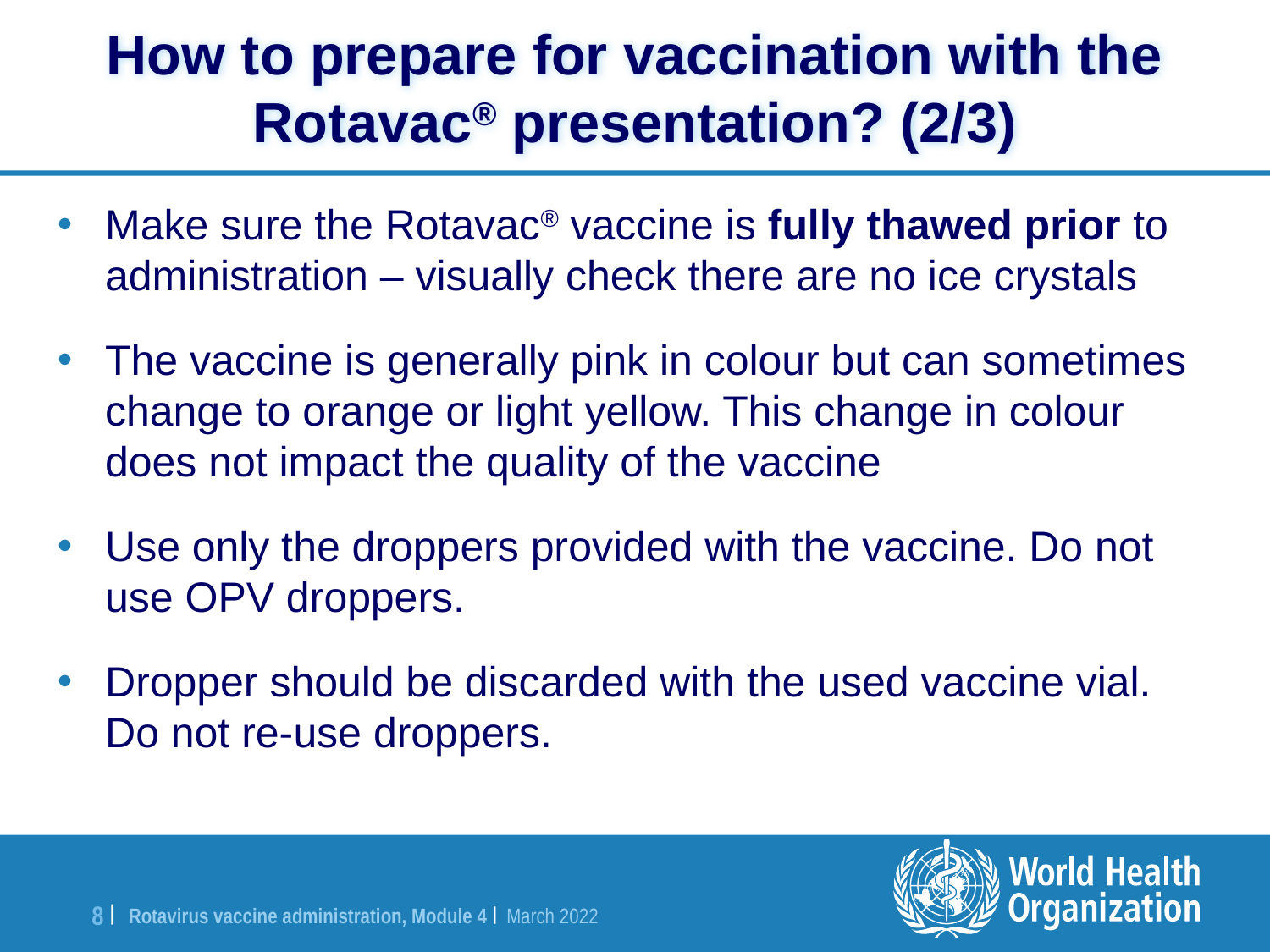

How to prepare for vaccination with the Rotavac® presentation? (2/3)
Make sure the Rotavac® vaccine is fully thawed prior to administration – visually check there are no ice crystals
The vaccine is generally pink in colour but can sometimes change to orange or light yellow. This change in colour does not impact the quality of the vaccine
Use only the droppers provided with the vaccine. Do not use OPV droppers.
Dropper should be discarded with the used vaccine vial. Do not re-use droppers.